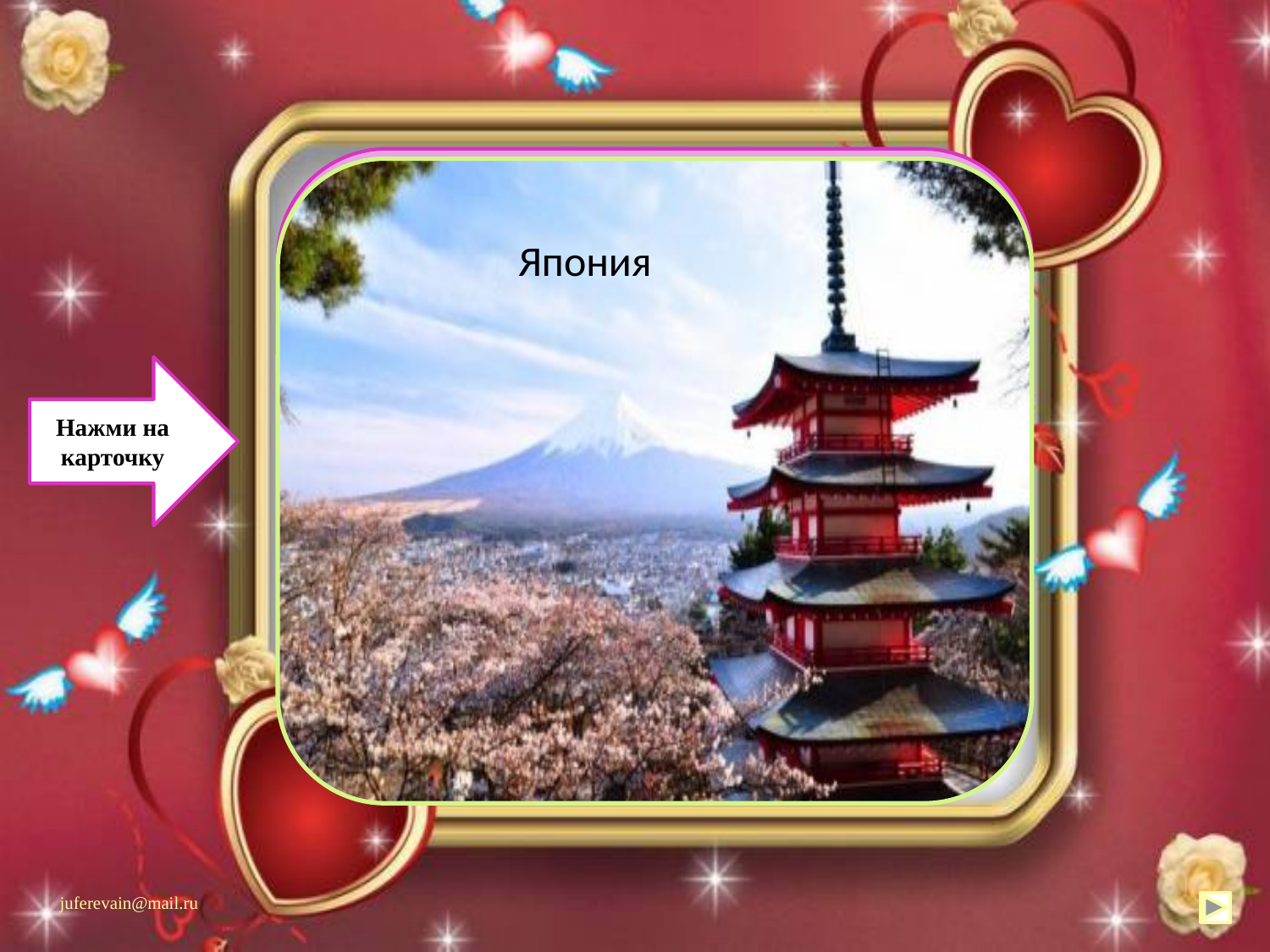

в Японии День святого Валентина считается исключительно мужским праздником, поэтому подарки на этот праздник дарят в основном мужчинам, как правило, шоколад (в основном в виде фигурки святого Валентина), а также всевозможные одеколоны, бритвы и т. п. И если женщина подарила мужчине такую шоколадку, то ровно через месяц, 14 марта, он преподносит ей ответный подарок — белый шоколад.

Япония
Нажми на карточку